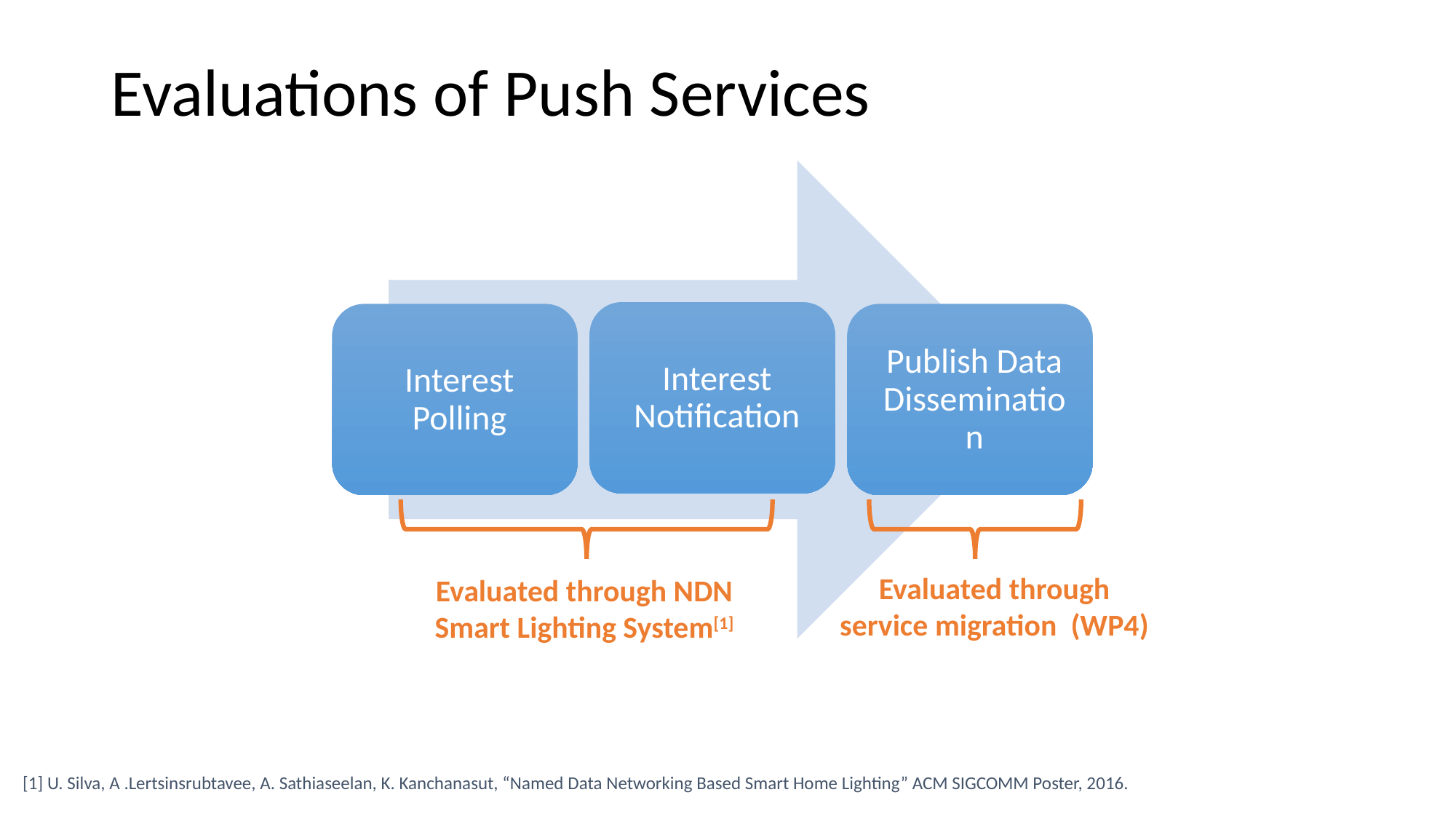

# Evaluations of Push Services
Interest Polling
Interest Notification
Publish Data Dissemination

Evaluated through service migration  (WP4)
Evaluated through NDN Smart Lighting System[1]
[1] U. Silva, A .Lertsinsrubtavee, A. Sathiaseelan, K. Kanchanasut, “Named Data Networking Based Smart Home Lighting” ACM SIGCOMM Poster, 2016.